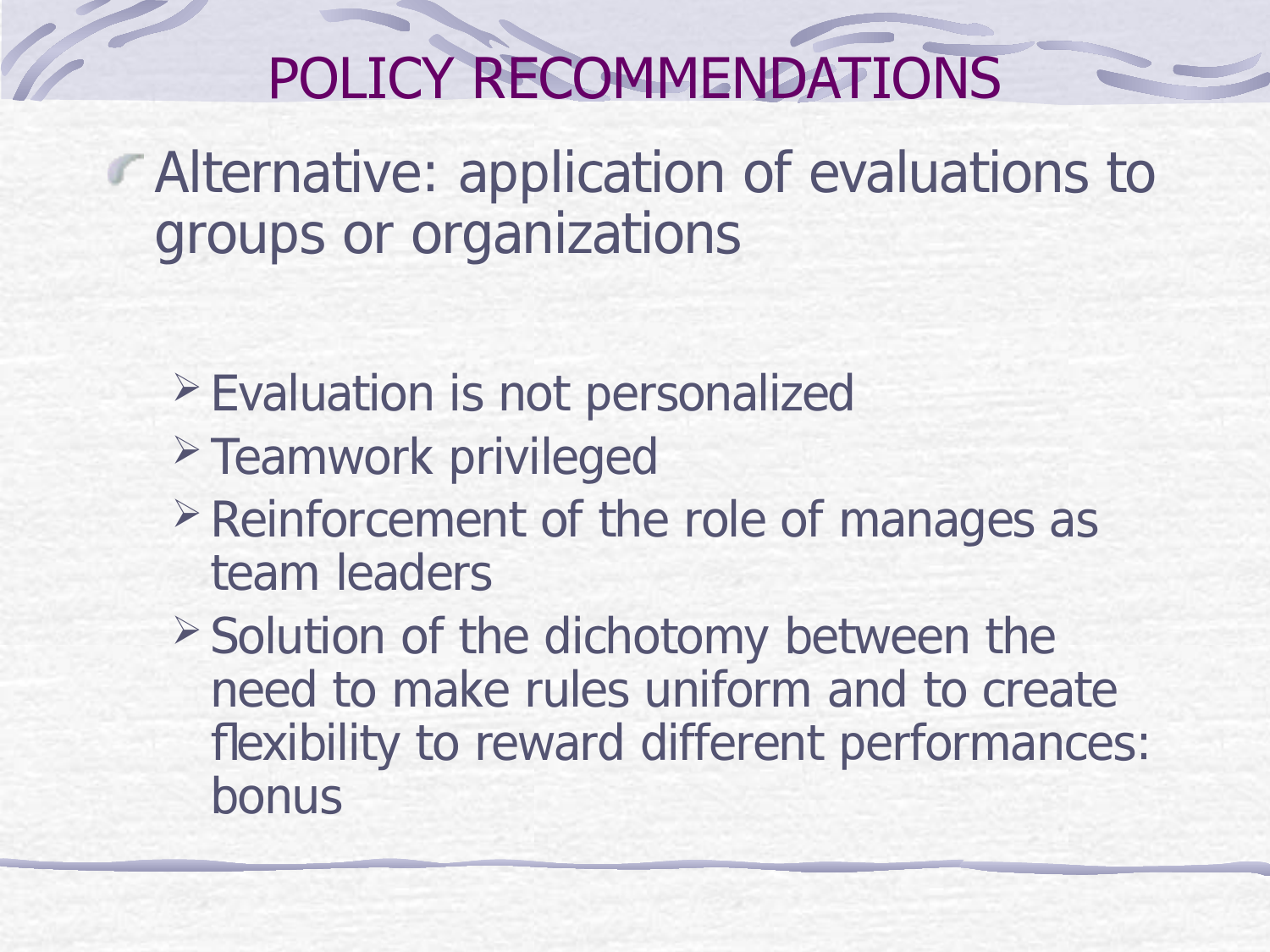

# POLICY RECOMMENDATIONS
Alternative: application of evaluations to groups or organizations

Evaluation is not personalized
Teamwork privileged
Reinforcement of the role of manages as team leaders
Solution of the dichotomy between the need to make rules uniform and to create flexibility to reward different performances: bonus